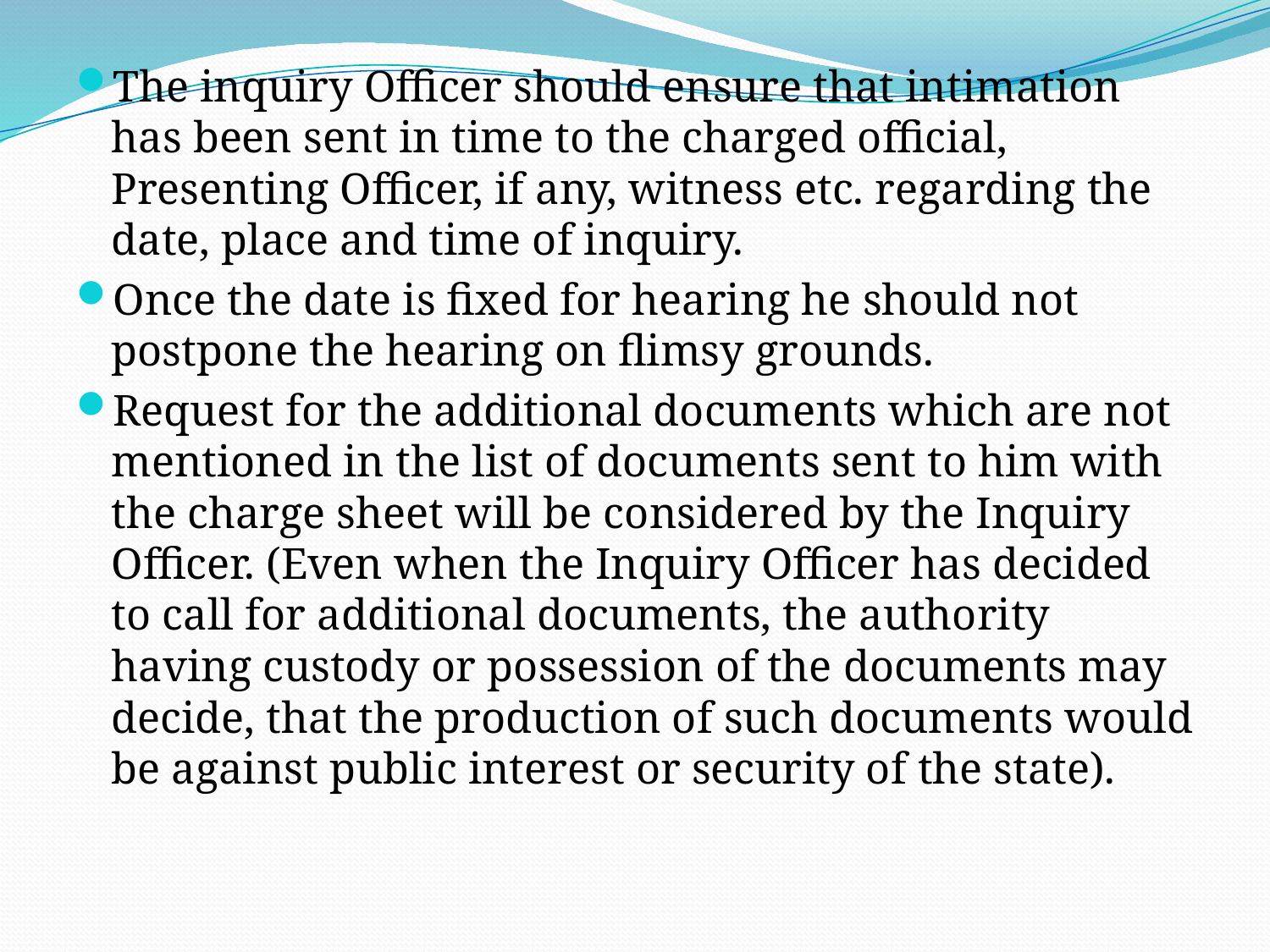

The inquiry Officer should ensure that intimation has been sent in time to the charged official, Presenting Officer, if any, witness etc. regarding the date, place and time of inquiry.
Once the date is fixed for hearing he should not postpone the hearing on flimsy grounds.
Request for the additional documents which are not mentioned in the list of documents sent to him with the charge sheet will be considered by the Inquiry Officer. (Even when the Inquiry Officer has decided to call for additional documents, the authority having custody or possession of the documents may decide, that the production of such documents would be against public interest or security of the state).